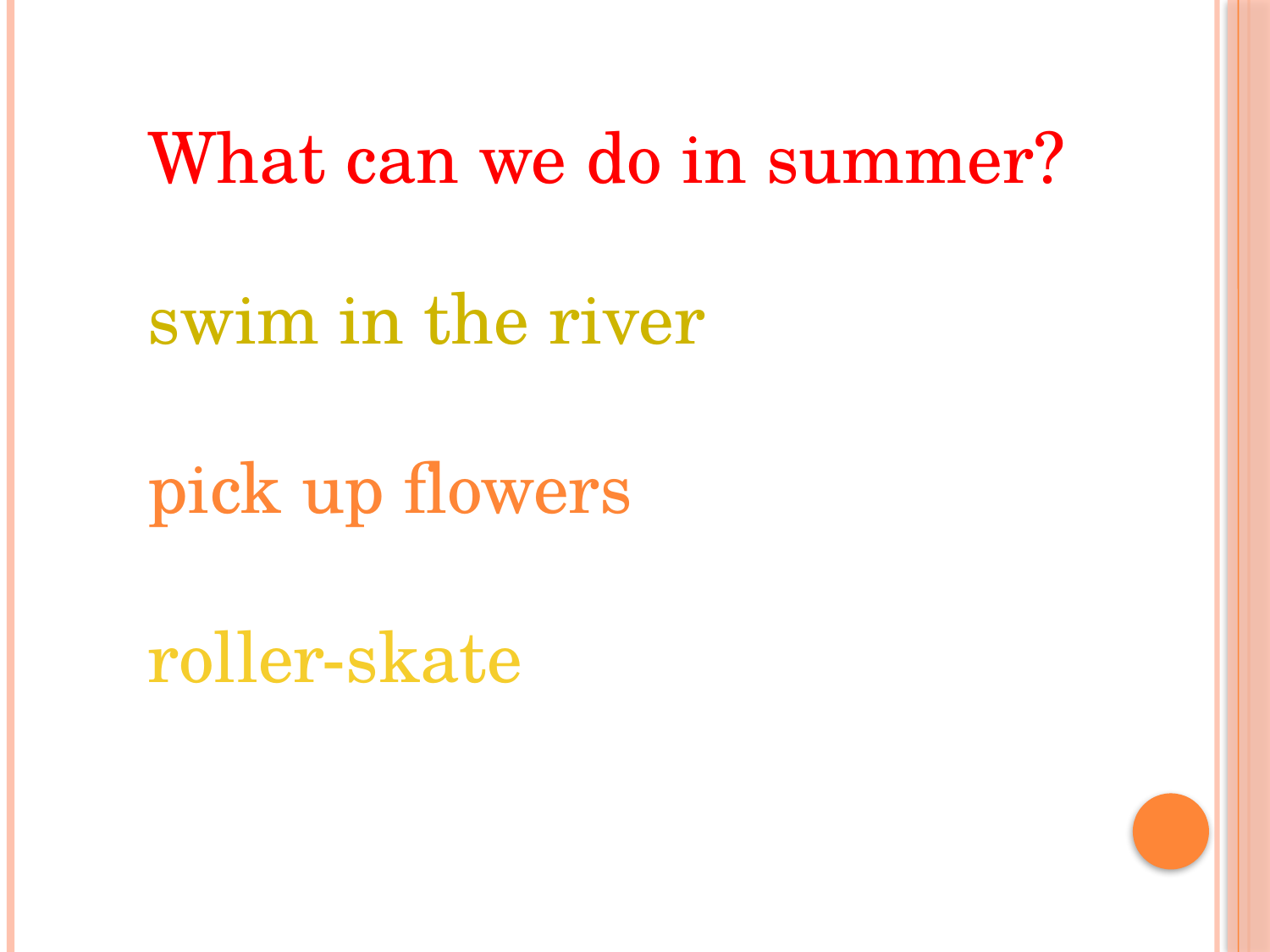

What can we do in summer?

swim in the river

pick up flowers

roller-skate